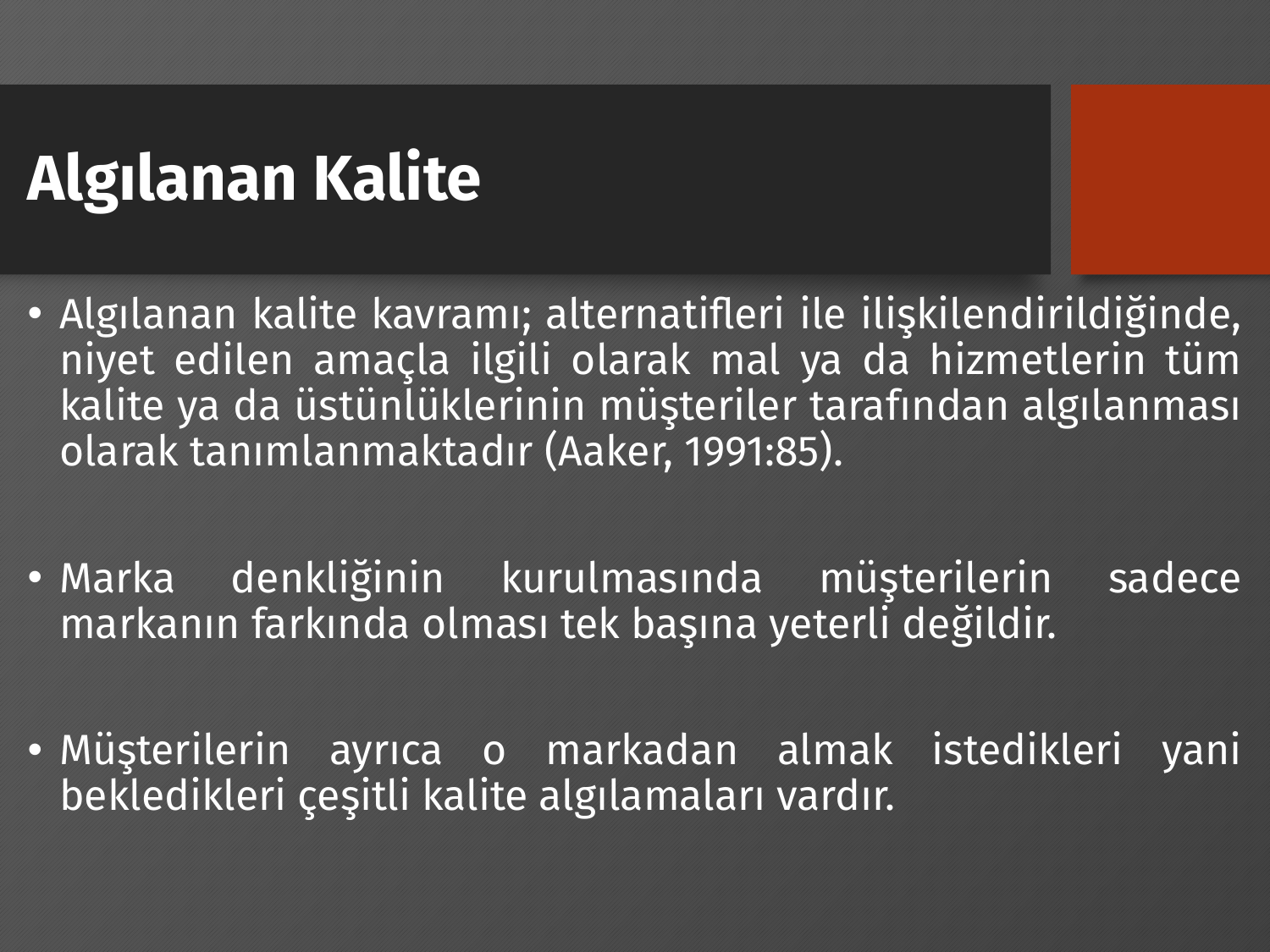

# Algılanan Kalite
Algılanan kalite kavramı; alternatifleri ile ilişkilendirildiğinde, niyet edilen amaçla ilgili olarak mal ya da hizmetlerin tüm kalite ya da üstünlüklerinin müşteriler tarafından algılanması olarak tanımlanmaktadır (Aaker, 1991:85).

Marka denkliğinin kurulmasında müşterilerin sadece markanın farkında olması tek başına yeterli değildir.

Müşterilerin ayrıca o markadan almak istedikleri yani bekledikleri çeşitli kalite algılamaları vardır.